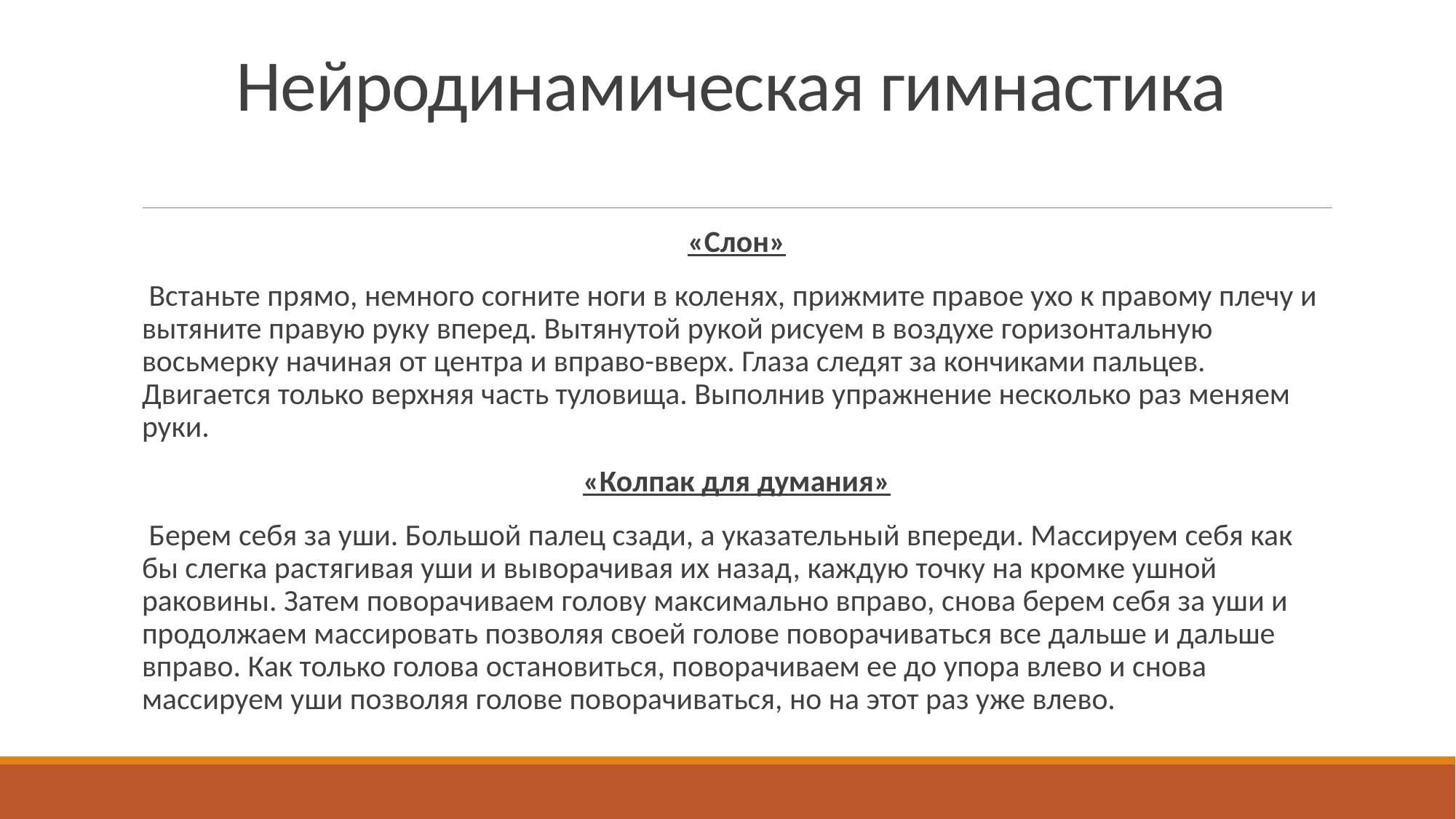

# Нейродинамическая гимнастика
«Слон»
 Встаньте прямо, немного согните ноги в коленях, прижмите правое ухо к правому плечу и вытяните правую руку вперед. Вытянутой рукой рисуем в воздухе горизонтальную восьмерку начиная от центра и вправо-вверх. Глаза следят за кончиками пальцев. Двигается только верхняя часть туловища. Выполнив упражнение несколько раз меняем руки.
«Колпак для думания»
 Берем себя за уши. Большой палец сзади, а указательный впереди. Массируем себя как бы слегка растягивая уши и выворачивая их назад, каждую точку на кромке ушной раковины. Затем поворачиваем голову максимально вправо, снова берем себя за уши и продолжаем массировать позволяя своей голове поворачиваться все дальше и дальше вправо. Как только голова остановиться, поворачиваем ее до упора влево и снова массируем уши позволяя голове поворачиваться, но на этот раз уже влево.